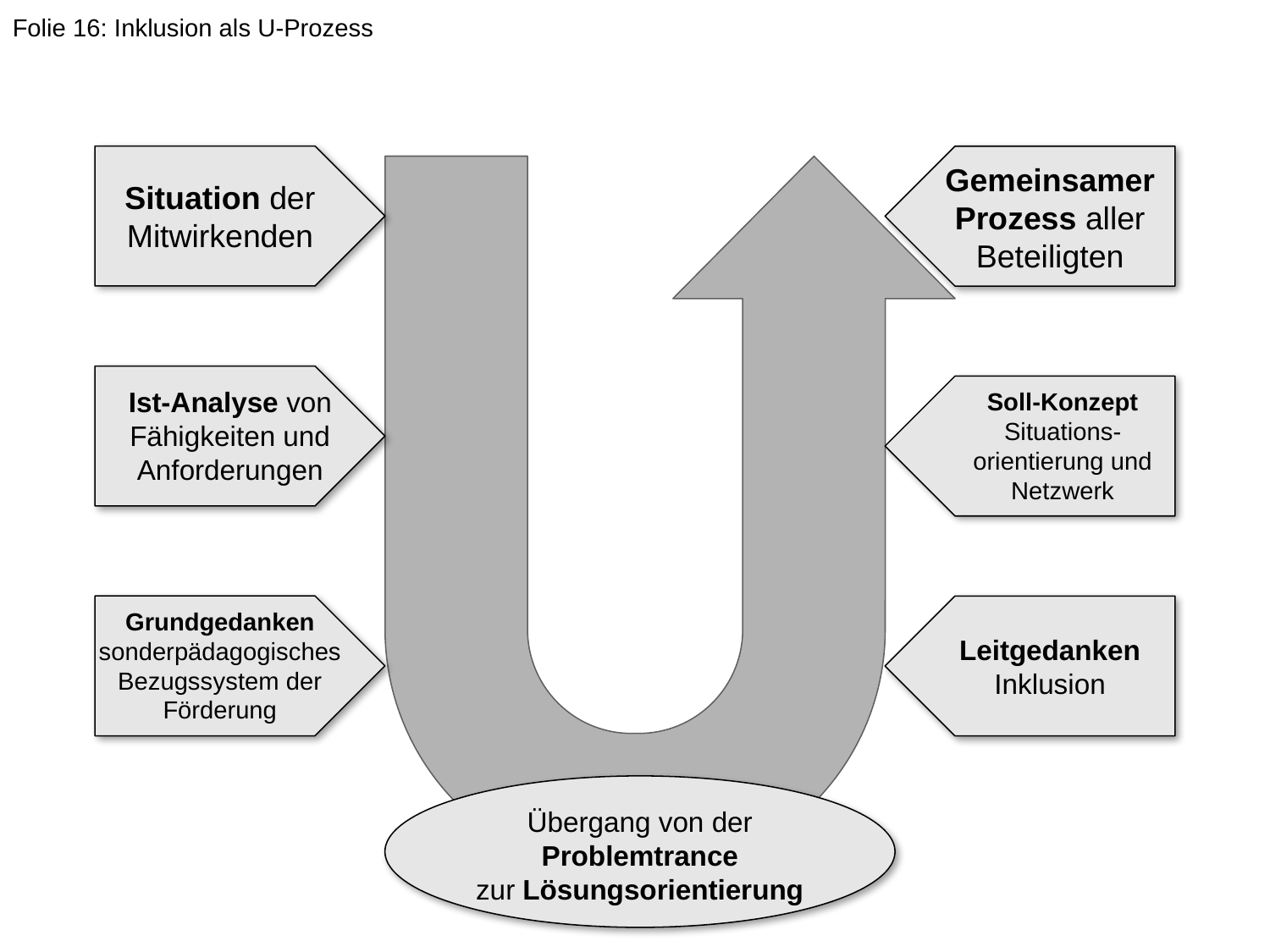

Folie 16: Inklusion als U-Prozess

Gemeinsamer Prozess aller Beteiligten

Situation der Mitwirkenden

Ist-Analyse von Fähigkeiten und Anforderungen
Soll-Konzept
Situations-orientierung und Netzwerk

Grundgedanken
sonderpädagogisches
Bezugssystem der Förderung
Leitgedanken
Inklusion
Übergang von der Problemtrance
zur Lösungsorientierung